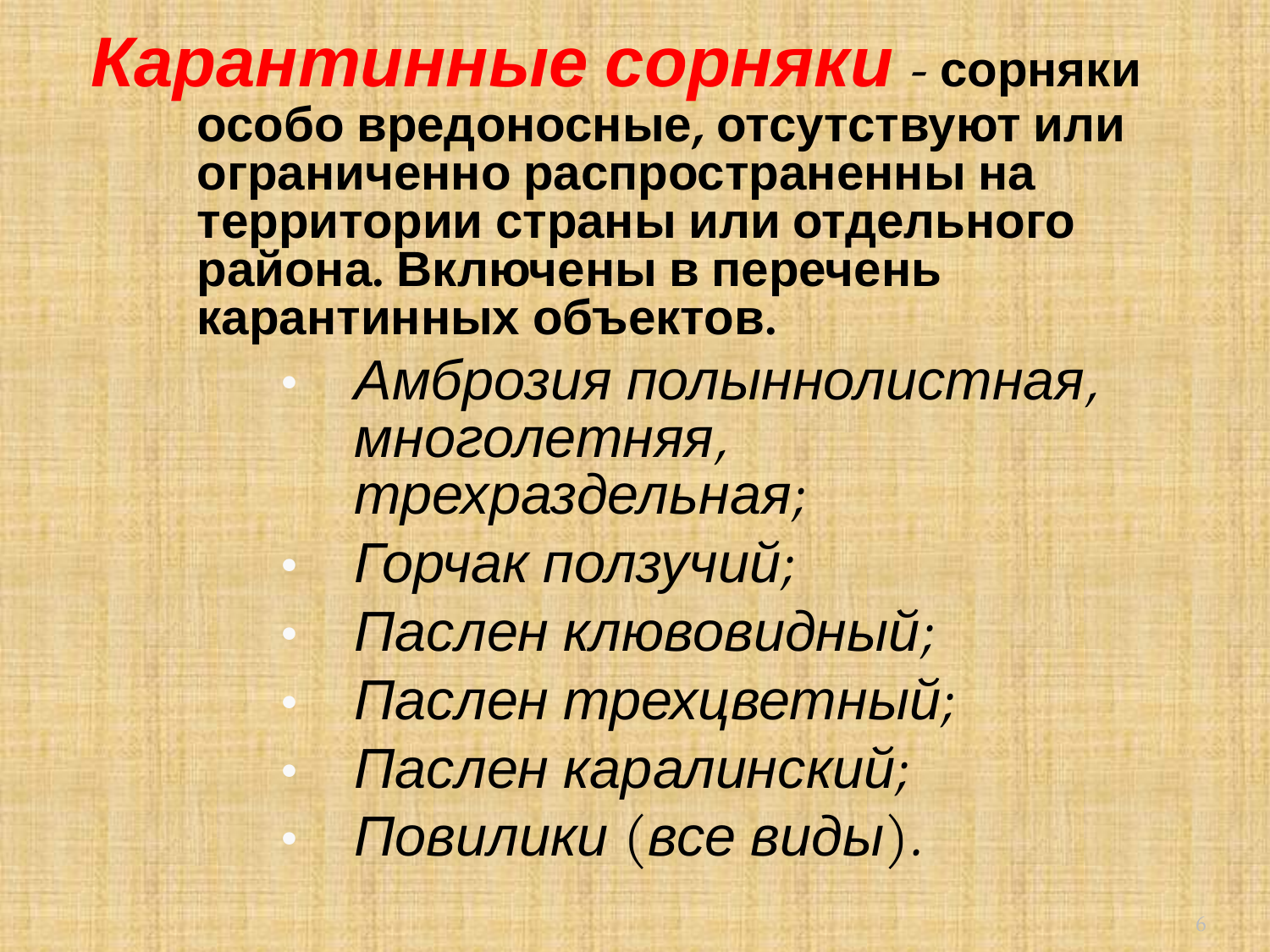

Карантинные сорняки - сорняки особо вредоносные, отсутствуют или ограниченно распространенны на территории страны или отдельного района. Включены в перечень карантинных объектов.
Амброзия полыннолистная, многолетняя, трехраздельная;
Горчак ползучий;
Паслен клювовидный;
Паслен трехцветный;
Паслен каралинский;
Повилики (все виды).
6